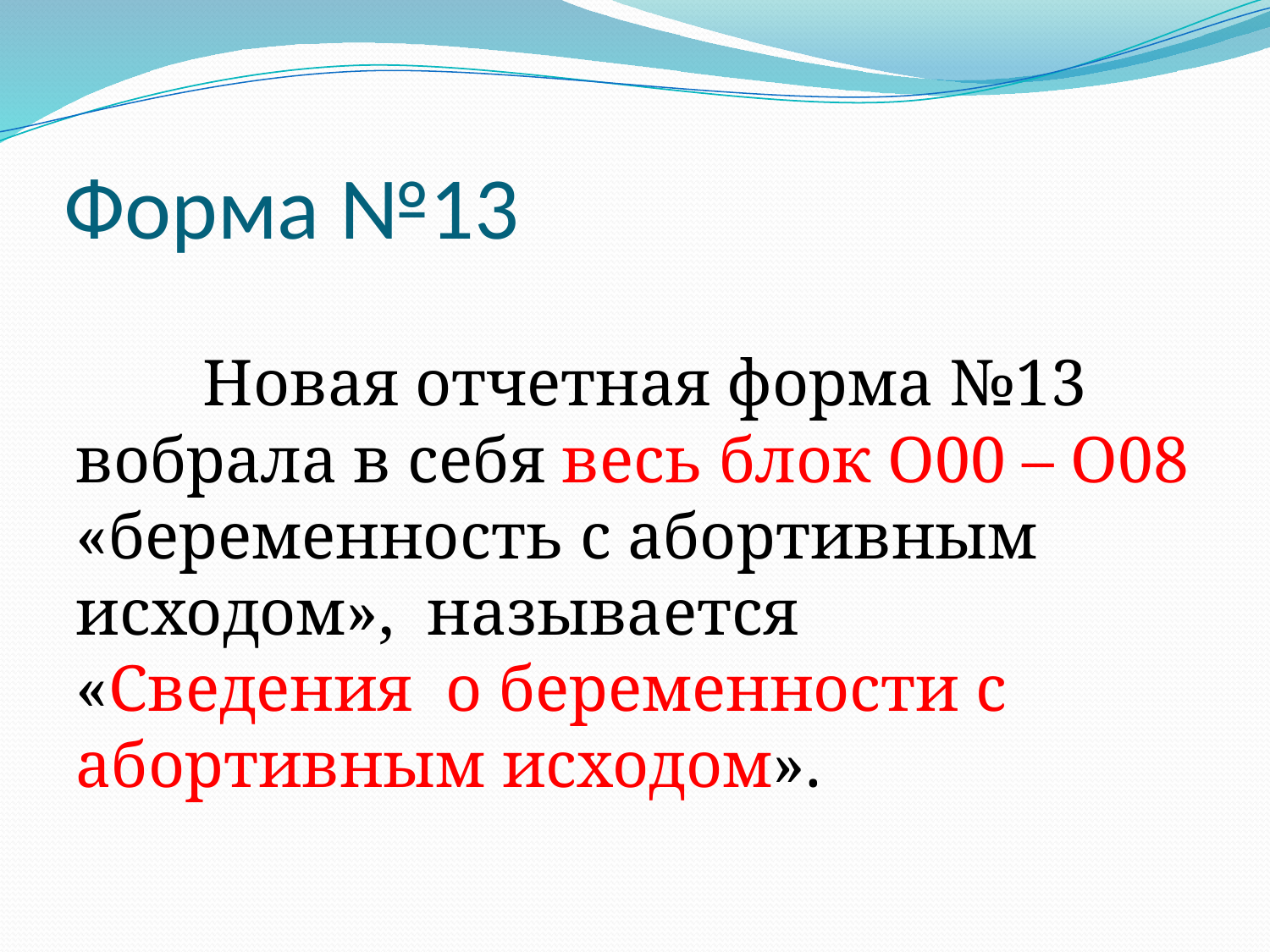

# Форма №13

	Новая отчетная форма №13 вобрала в себя весь блок О00 – О08 «беременность с абортивным исходом»,  называется
«Сведения  о беременности с абортивным исходом».